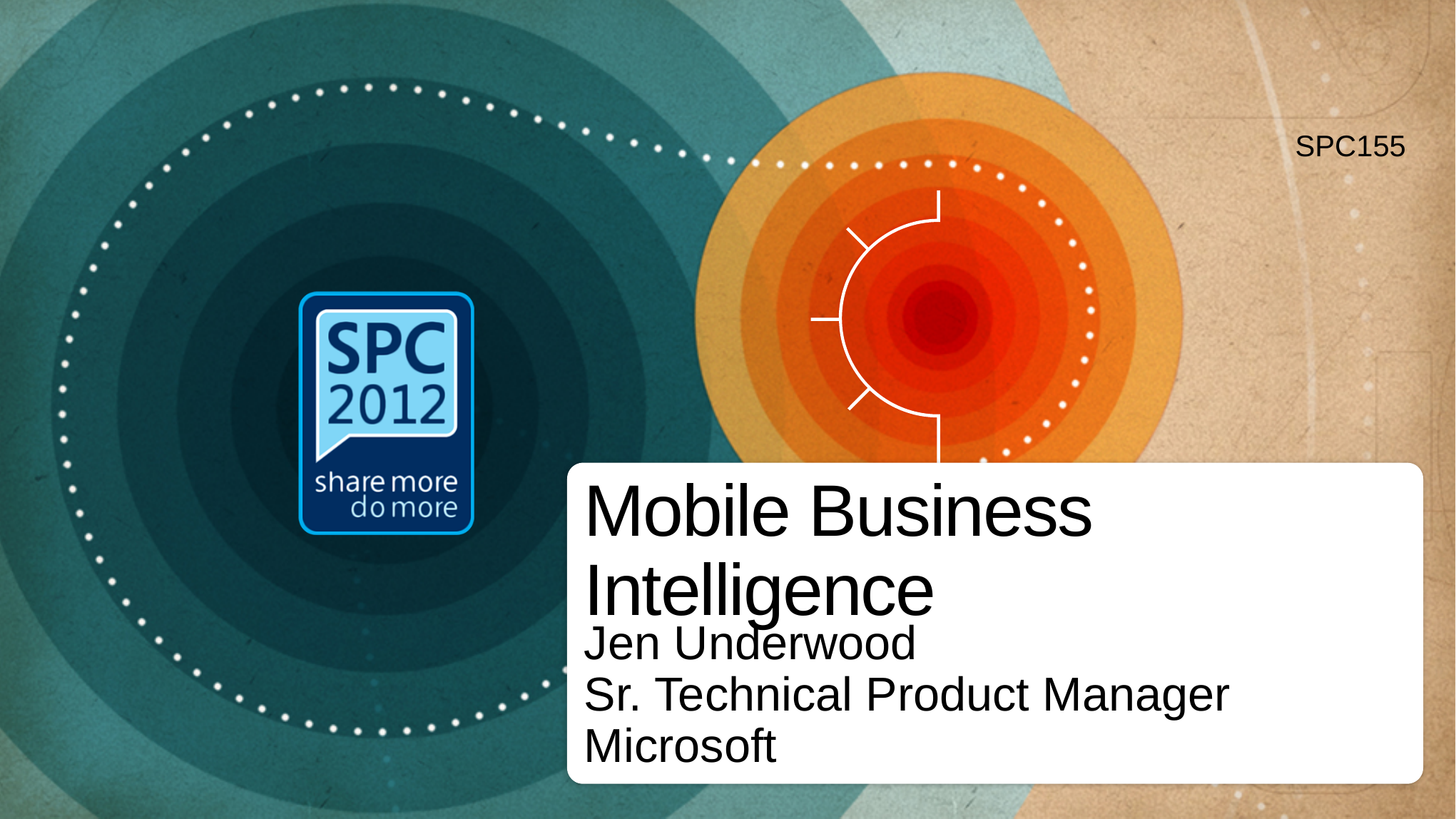

SPC155
# Mobile Business Intelligence
Jen Underwood
Sr. Technical Product Manager
Microsoft